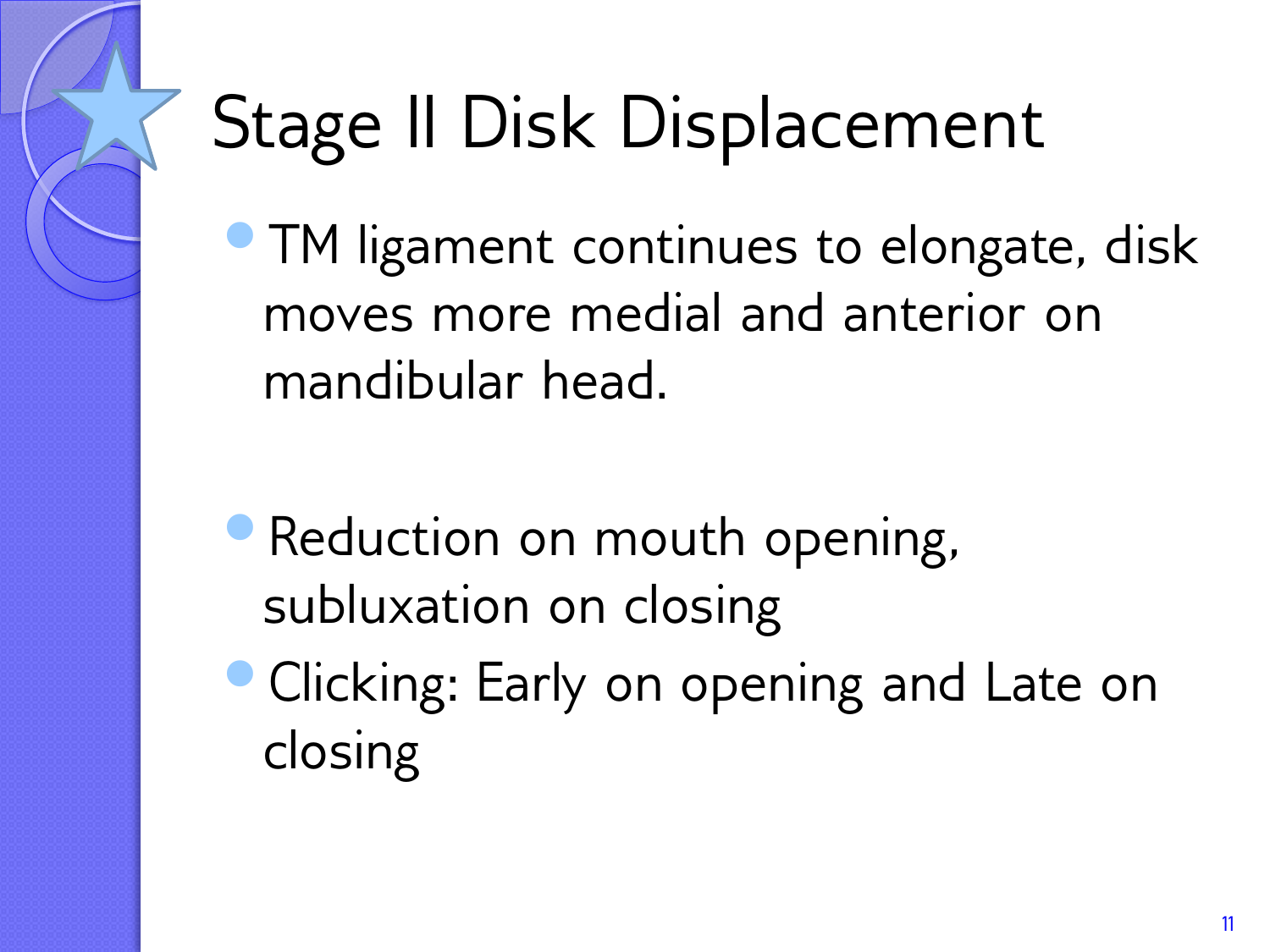

# Stage II Disk Displacement

TM ligament continues to elongate, disk moves more medial and anterior on mandibular head.

Reduction on mouth opening, subluxation on closing
Clicking: Early on opening and Late on closing

11